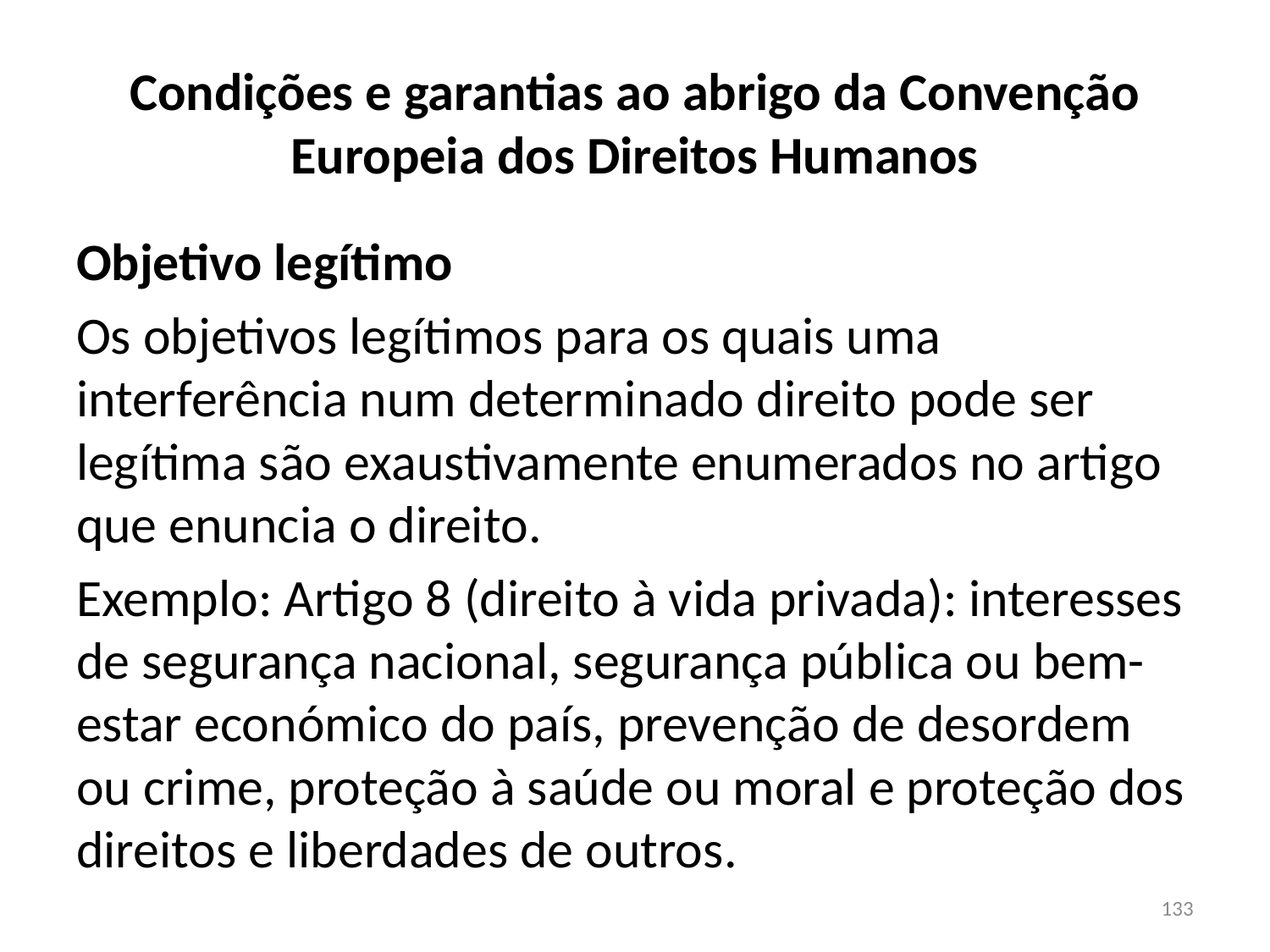

# Condições e garantias ao abrigo da Convenção Europeia dos Direitos Humanos
Objetivo legítimo
Os objetivos legítimos para os quais uma interferência num determinado direito pode ser legítima são exaustivamente enumerados no artigo que enuncia o direito.
Exemplo: Artigo 8 (direito à vida privada): interesses de segurança nacional, segurança pública ou bem-estar económico do país, prevenção de desordem ou crime, proteção à saúde ou moral e proteção dos direitos e liberdades de outros.

133